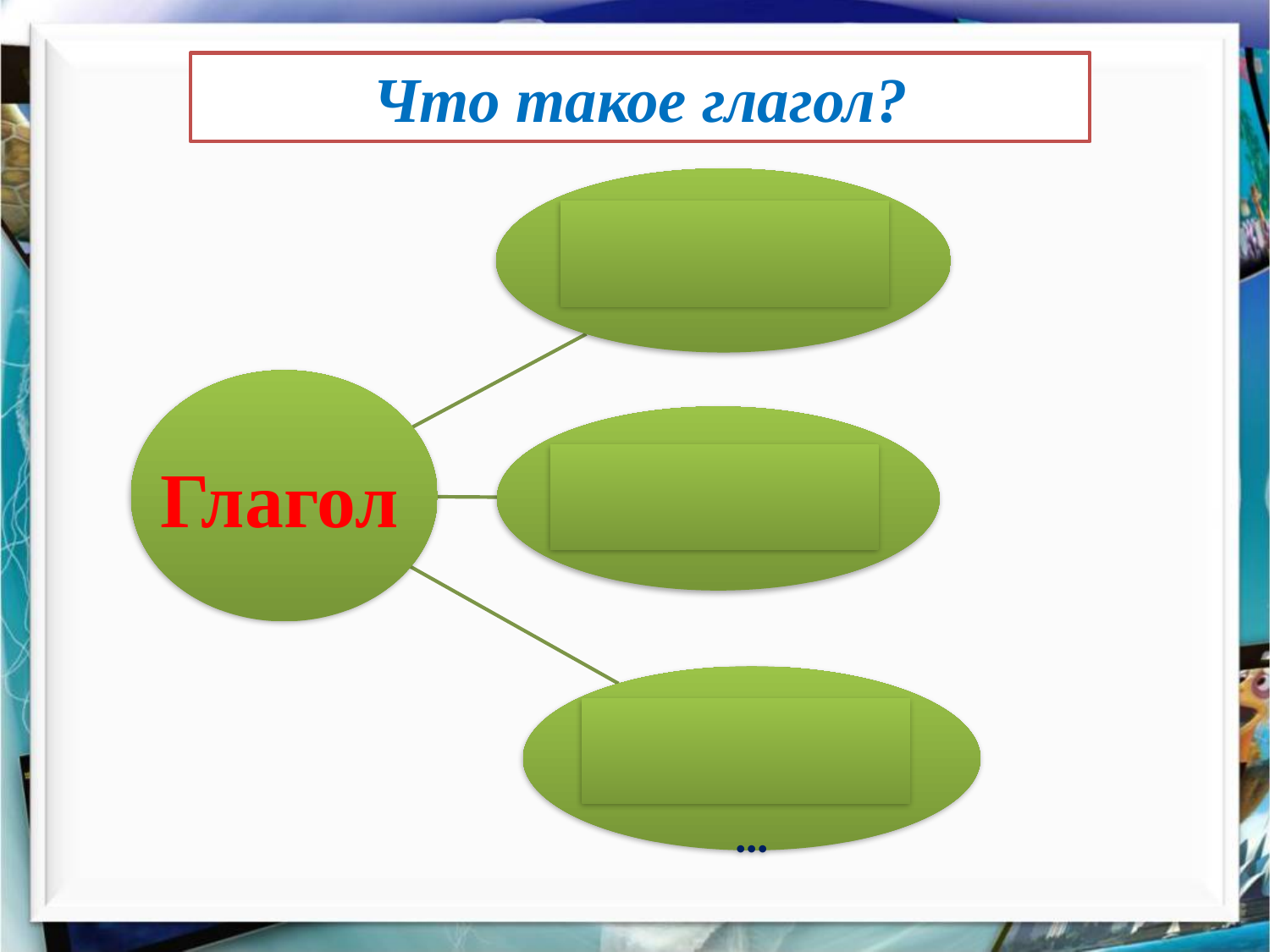

Что такое глагол?
Часть речи
Действие предмета

Что делать?
…

Глагол